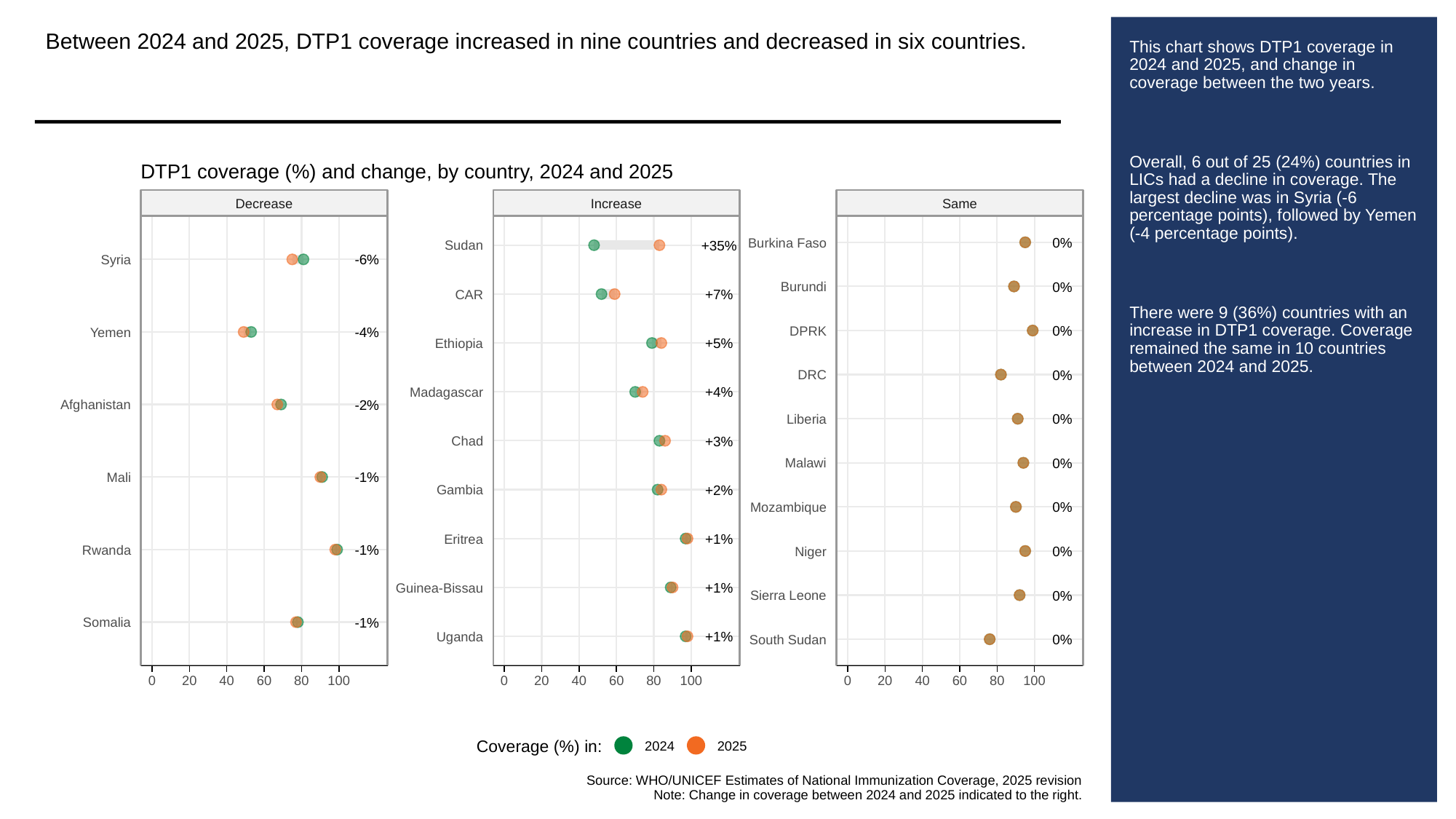

Between 2024 and 2025, DTP1 coverage increased in nine countries and decreased in six countries.
# This chart shows DTP1 coverage in 2024 and 2025, and change in coverage between the two years.

Overall, 6 out of 25 (24%) countries in LICs had a decline in coverage. The largest decline was in Syria (-6 percentage points), followed by Yemen (-4 percentage points).

There were 9 (36%) countries with an increase in DTP1 coverage. Coverage remained the same in 10 countries between 2024 and 2025.

DTP1 coverage (%) and change, by country, 2024 and 2025

Decrease
Increase
Same

0%
Burkina Faso

+35%
Sudan

-6%
Syria

0%
Burundi

+7%
CAR

0%
DPRK

-4%
Yemen

+5%
Ethiopia

0%
DRC

+4%
Madagascar

-2%
Afghanistan

0%
Liberia

+3%
Chad

0%
Malawi

-1%
Mali

+2%
Gambia

0%
Mozambique

+1%
Eritrea

-1%
Rwanda

0%
Niger

+1%
Guinea-Bissau

0%
Sierra Leone

-1%
Somalia

+1%
Uganda

0%
South Sudan

0
20
40
60
80
100
0
20
40
60
80
100
0
20
40
60
80
100

Coverage (%) in:
2024
2025
Source: WHO/UNICEF Estimates of National Immunization Coverage, 2025 revision
Note: Change in coverage between 2024 and 2025 indicated to the right.